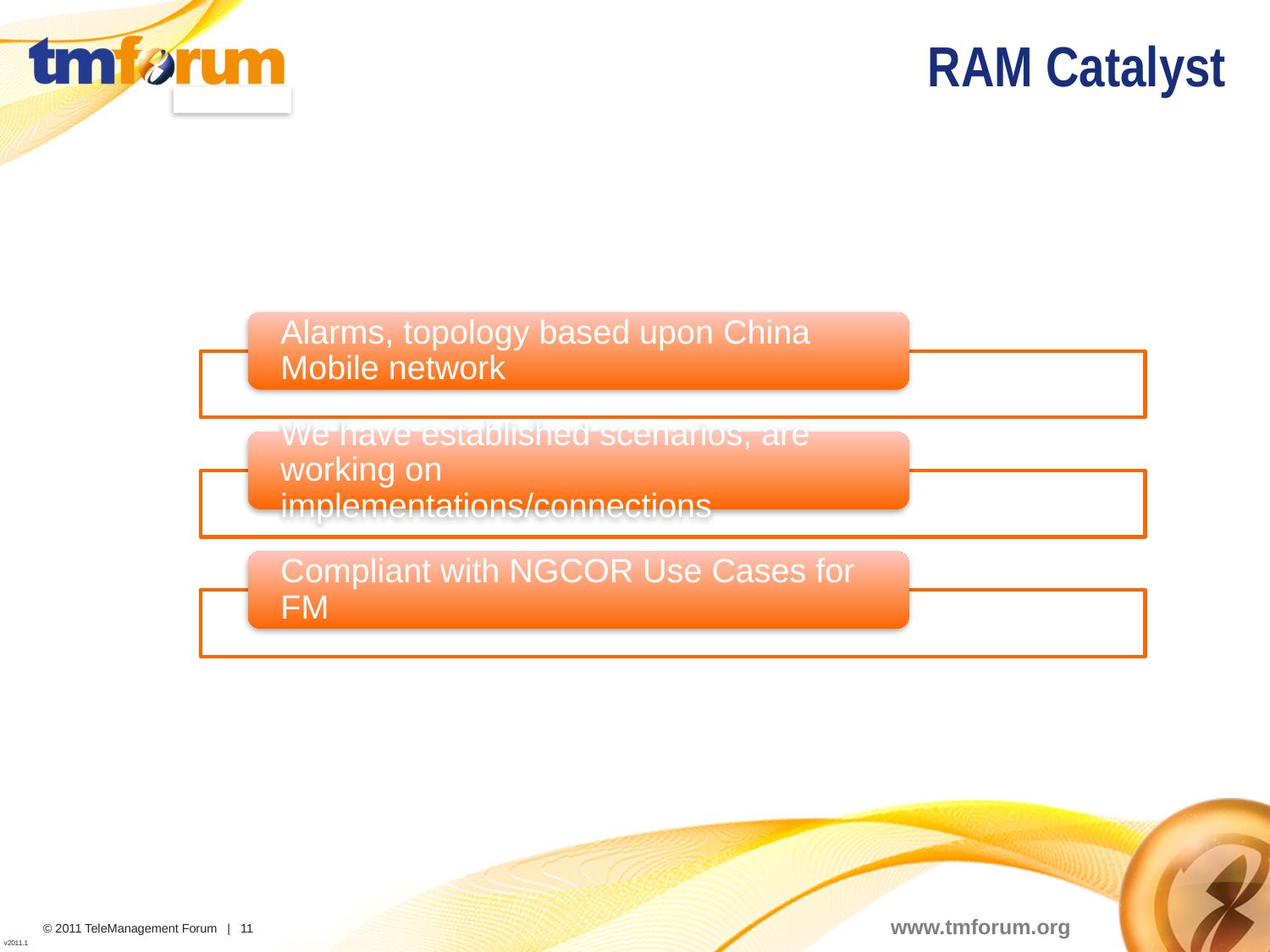

# RAM Catalyst
Alarms, topology based upon China Mobile network
We have established scenarios, are working on implementations/connections
Compliant with NGCOR Use Cases for FM